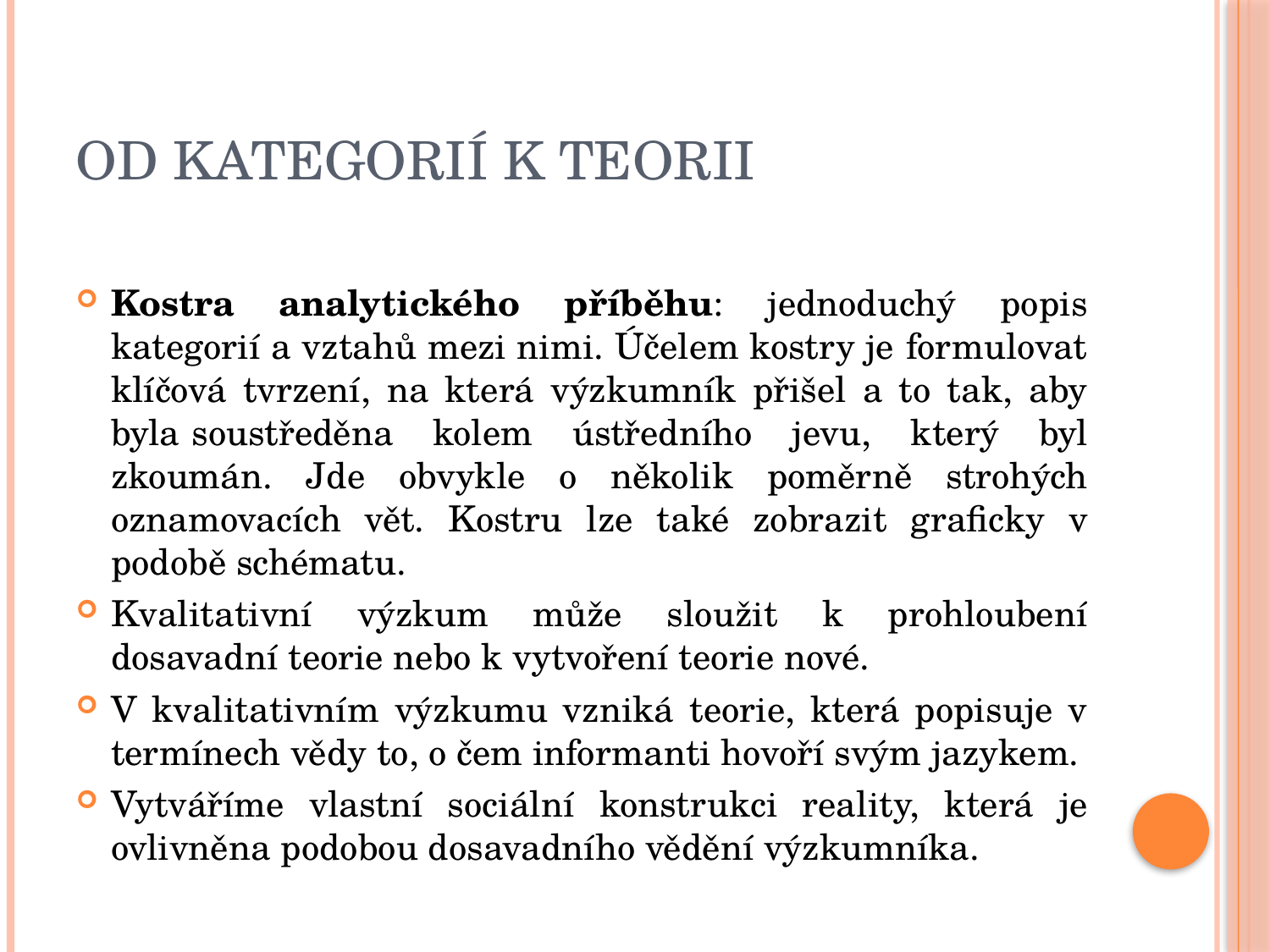

# Od kategorií k teorii

Kostra analytického příběhu: jednoduchý popis kategorií a vztahů mezi nimi. Účelem kostry je formulovat klíčová tvrzení, na která výzkumník přišel a to tak, aby byla soustředěna kolem ústředního jevu, který byl zkoumán. Jde obvykle o několik poměrně strohých oznamovacích vět. Kostru lze také zobrazit graficky v podobě schématu.
Kvalitativní výzkum může sloužit k prohloubení dosavadní teorie nebo k vytvoření teorie nové.
V kvalitativním výzkumu vzniká teorie, která popisuje v termínech vědy to, o čem informanti hovoří svým jazykem.
Vytváříme vlastní sociální konstrukci reality, která je ovlivněna podobou dosavadního vědění výzkumníka.